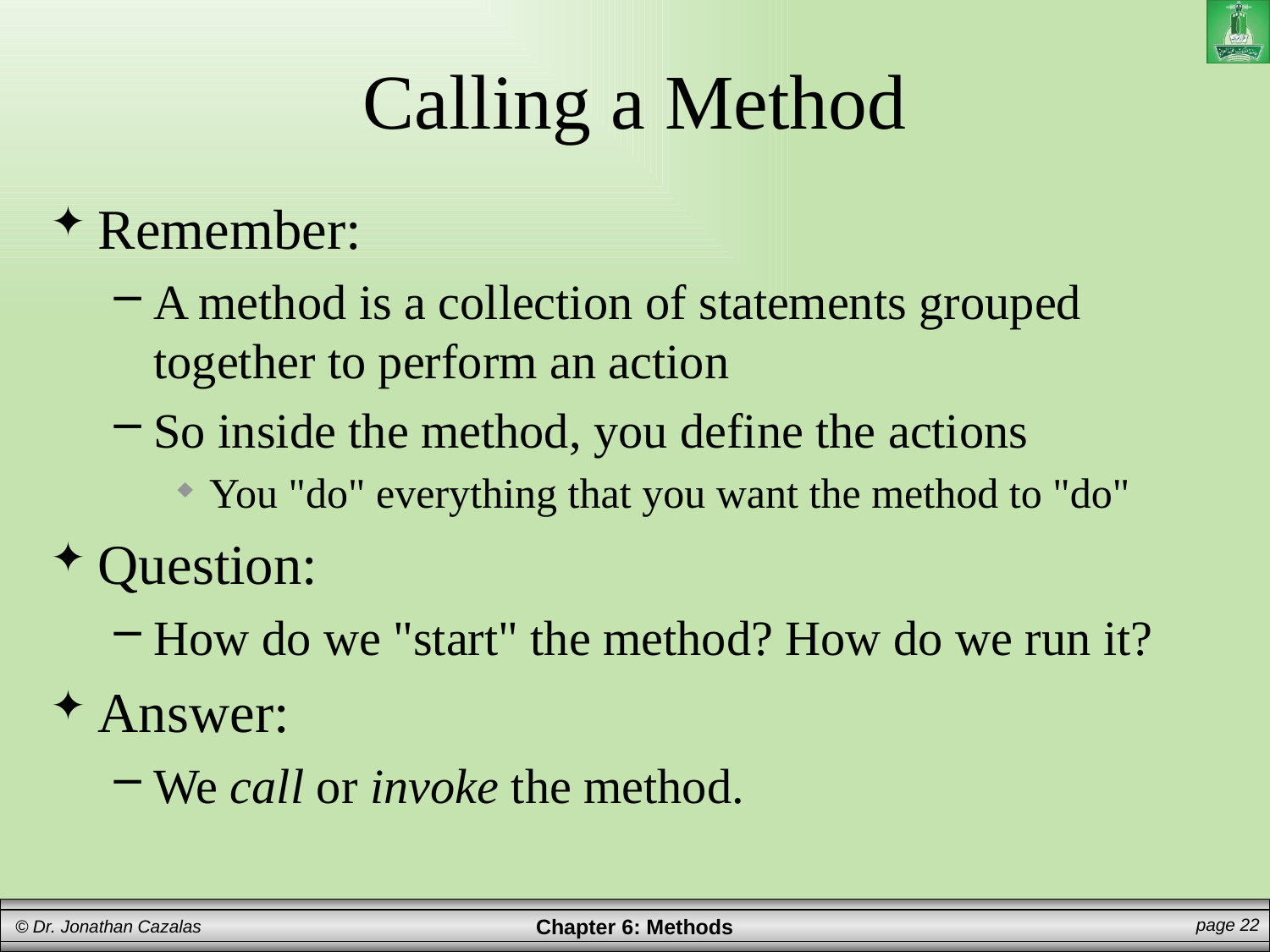

# Calling a Method
Remember:
A method is a collection of statements grouped together to perform an action
So inside the method, you define the actions
You "do" everything that you want the method to "do"
Question:
How do we "start" the method? How do we run it?
Answer:
We call or invoke the method.